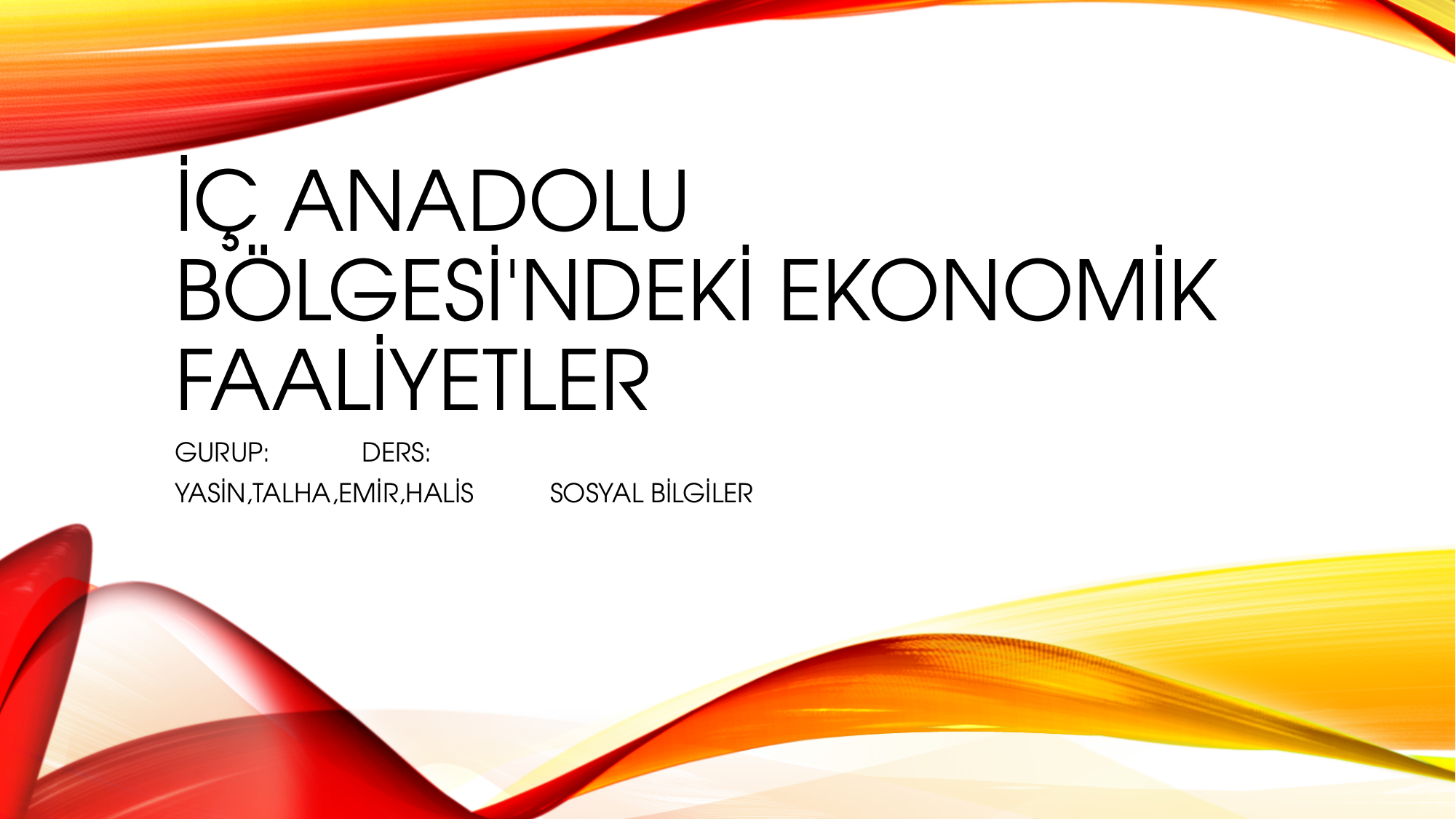

# İç Anadolu Bölgesi'ndeki Ekonomik Faaliyetler
GURUP:								DERS:
YASİN,TALHA,EMİR,HALİS					SOSYAL BİLGİLER